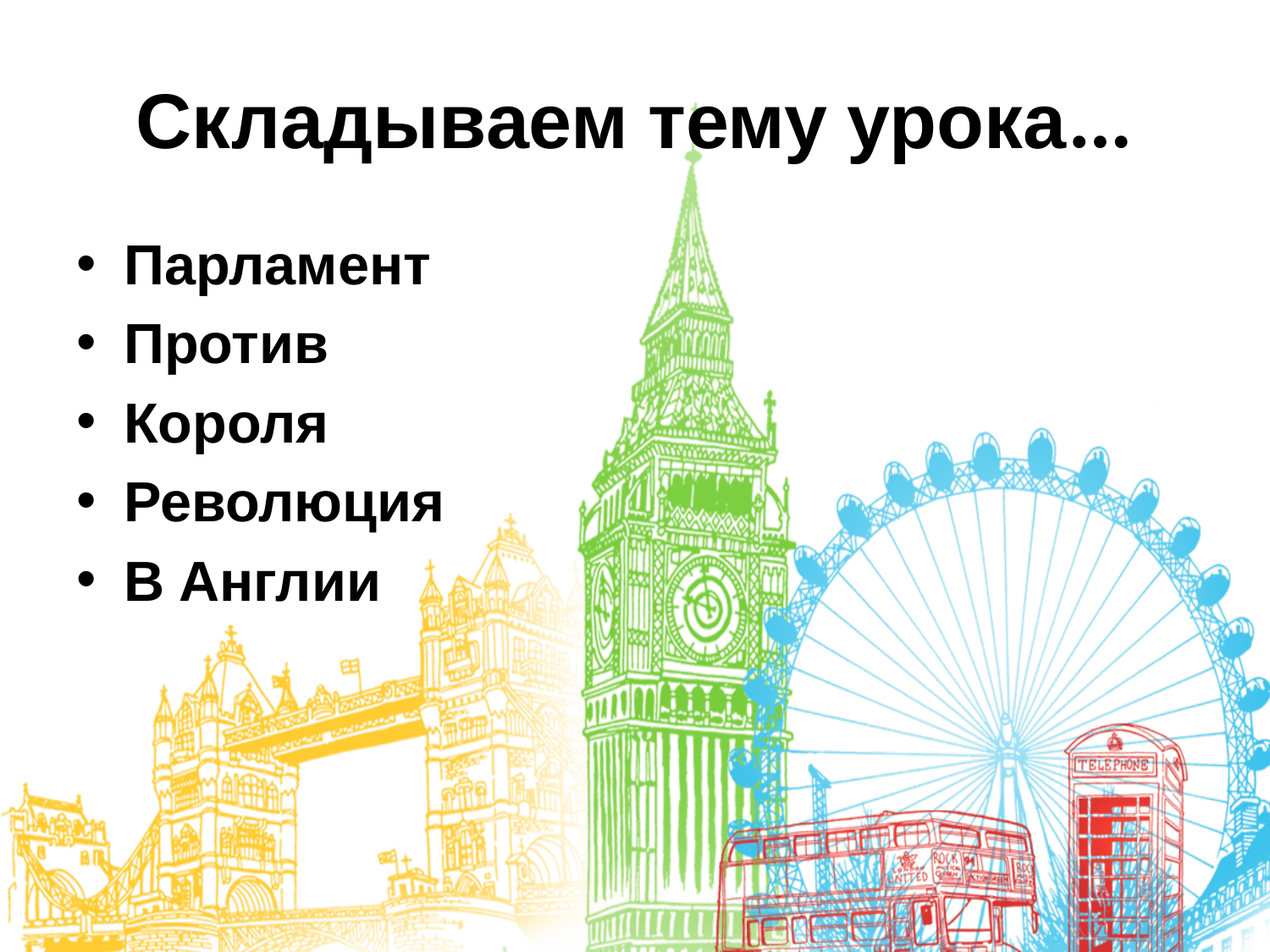

# Складываем тему урока…
Парламент
Против
Короля
Революция
В Англии